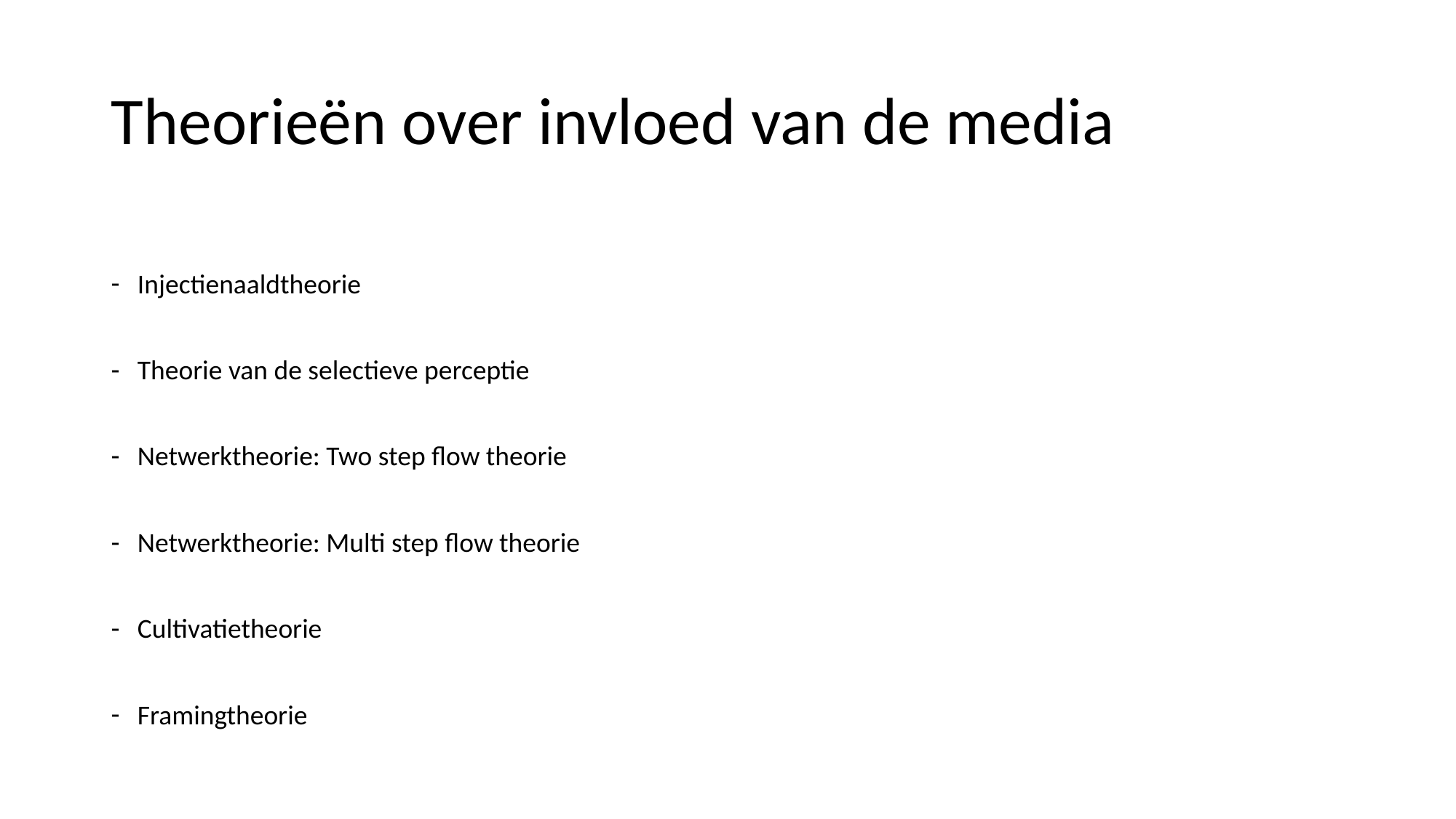

# Theorieën over invloed van de media

Injectienaaldtheorie

Theorie van de selectieve perceptie

Netwerktheorie: Two step flow theorie

Netwerktheorie: Multi step flow theorie

Cultivatietheorie

Framingtheorie